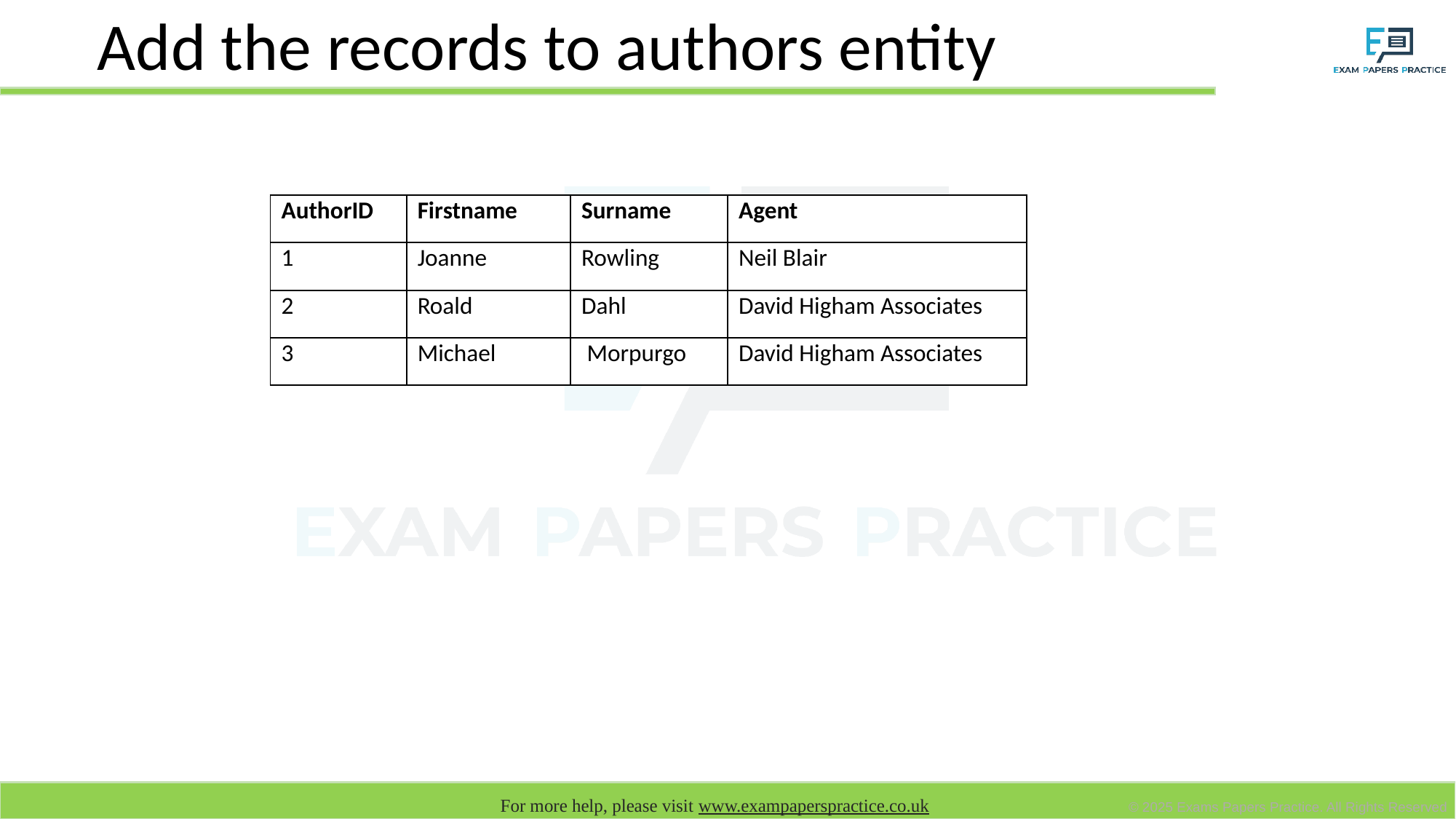

# Add the records to authors entity
| AuthorID | Firstname | Surname | Agent |
| --- | --- | --- | --- |
| 1 | Joanne | Rowling | Neil Blair |
| 2 | Roald | Dahl | David Higham Associates |
| 3 | Michael | Morpurgo | David Higham Associates |